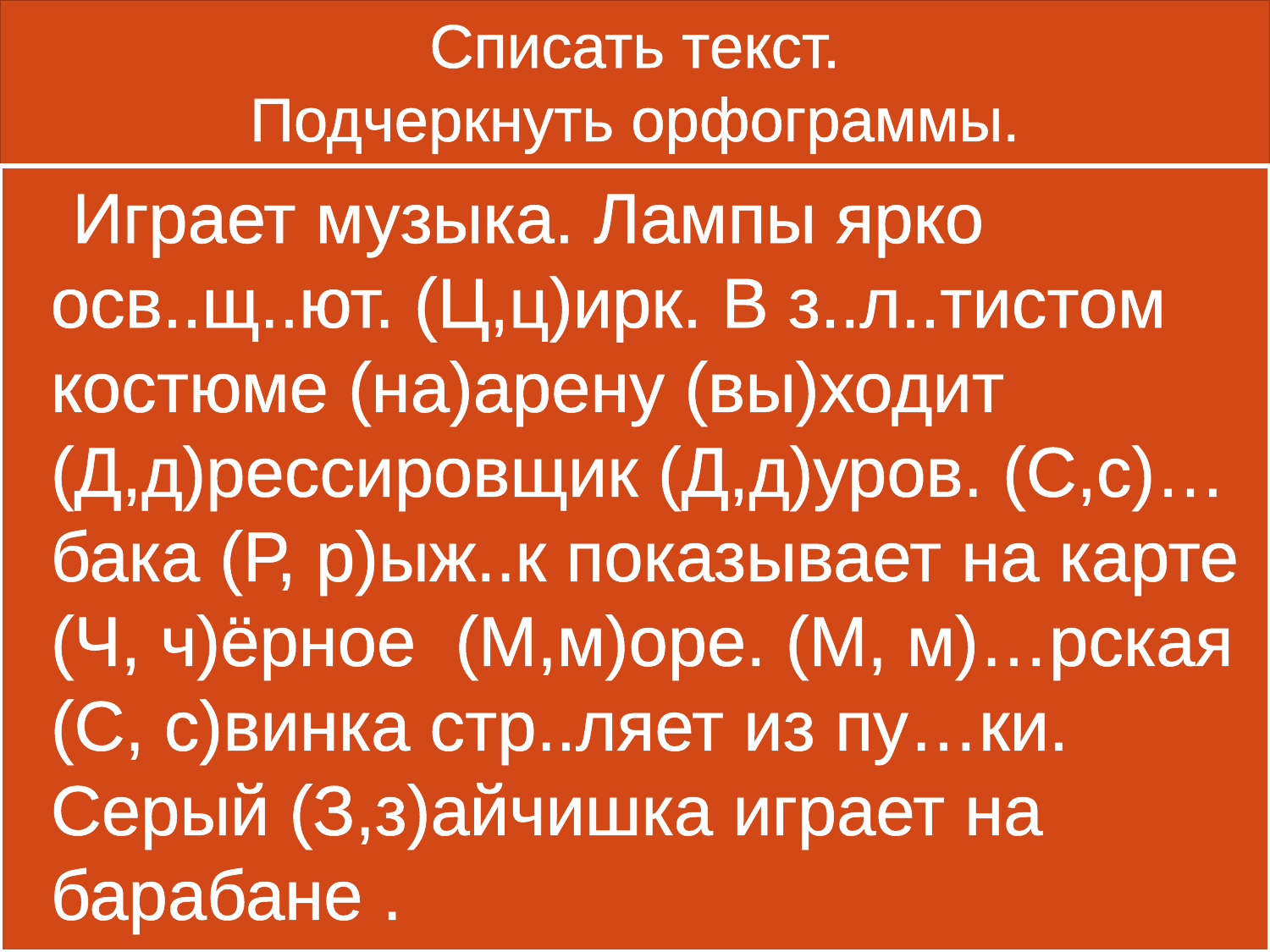

# Списать текст. Подчеркнуть орфограммы.
Играет музыка. Лампы ярко осв..щ..ют. (Ц,ц)ирк. В з..л..тистом костюме (на)арену (вы)ходит (Д,д)рессировщик (Д,д)уров. (С,с)…бака (Р, р)ыж..к показывает на карте (Ч, ч)ёрное  (М,м)оре. (М, м)…рская (С, с)винка стр..ляет из пу…ки. Серый (З,з)айчишка играет на барабане .